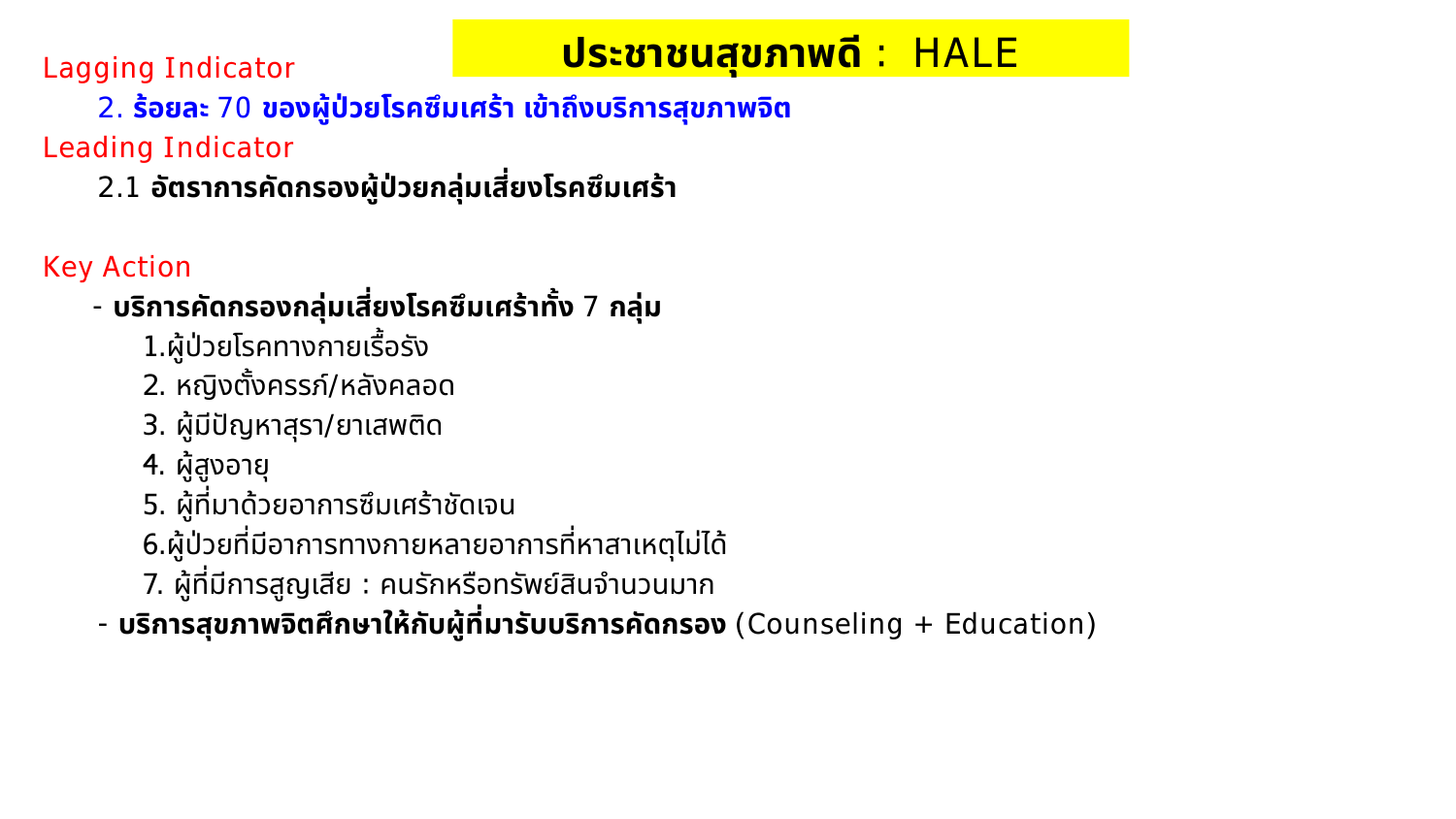

ประชาชนสุขภาพดี :  HALE
Lagging Indicator
	2. ร้อยละ 70 ของผู้ป่วยโรคซึมเศร้า เข้าถึงบริการสุขภาพจิต
Leading Indicator
	2.1 อัตราการคัดกรองผู้ป่วยกลุ่มเสี่ยงโรคซึมเศร้า

Key Action
      - บริการคัดกรองกลุ่มเสี่ยงโรคซึมเศร้าทั้ง 7 กลุ่ม
	     1.ผู้ป่วยโรคทางกายเรื้อรัง
	     2. หญิงตั้งครรภ์/หลังคลอด
	     3. ผู้มีปัญหาสุรา/ยาเสพติด
	     4. ผู้สูงอายุ
	     5. ผู้ที่มาด้วยอาการซึมเศร้าชัดเจน
	     6.ผู้ป่วยที่มีอาการทางกายหลายอาการที่หาสาเหตุไม่ได้
	     7. ผู้ที่มีการสูญเสีย : คนรักหรือทรัพย์สินจำนวนมาก
	- บริการสุขภาพจิตศึกษาให้กับผู้ที่มารับบริการคัดกรอง (Counseling + Education)